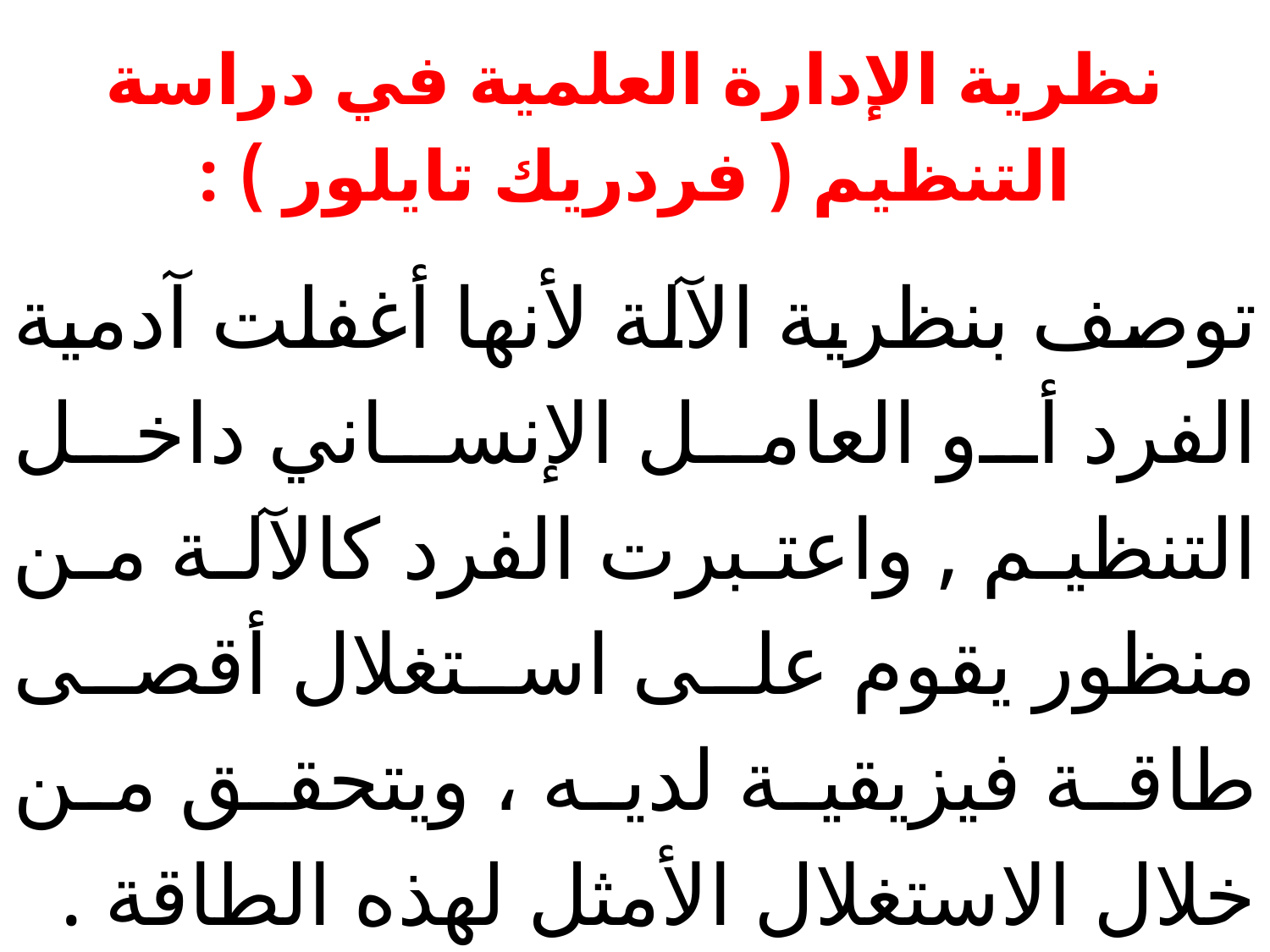

نظرية الإدارة العلمية في دراسة التنظيم ( فردريك تايلور ) :
توصف بنظرية الآلة لأنها أغفلت آدمية الفرد أو العامل الإنساني داخل التنظيم , واعتبرت الفرد كالآلة من منظور يقوم على استغلال أقصى طاقة فيزيقية لديه ، ويتحقق من خلال الاستغلال الأمثل لهذه الطاقة .

#